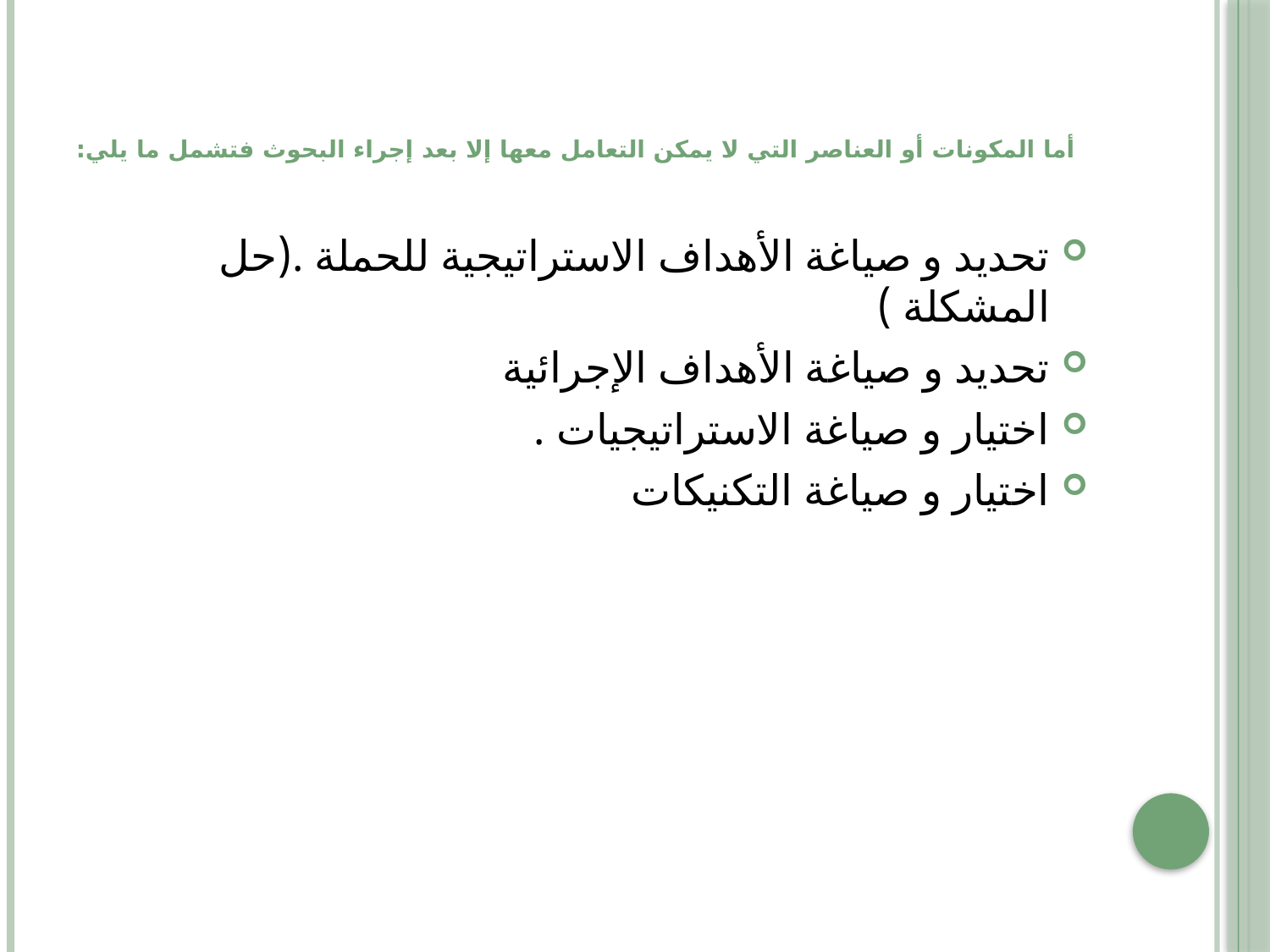

# أما المكونات أو العناصر التي لا يمكن التعامل معها إلا بعد إجراء البحوث فتشمل ما يلي:
تحديد و صياغة الأهداف الاستراتيجية للحملة .(حل المشكلة )
تحديد و صياغة الأهداف الإجرائية
اختيار و صياغة الاستراتيجيات .
اختيار و صياغة التكنيكات